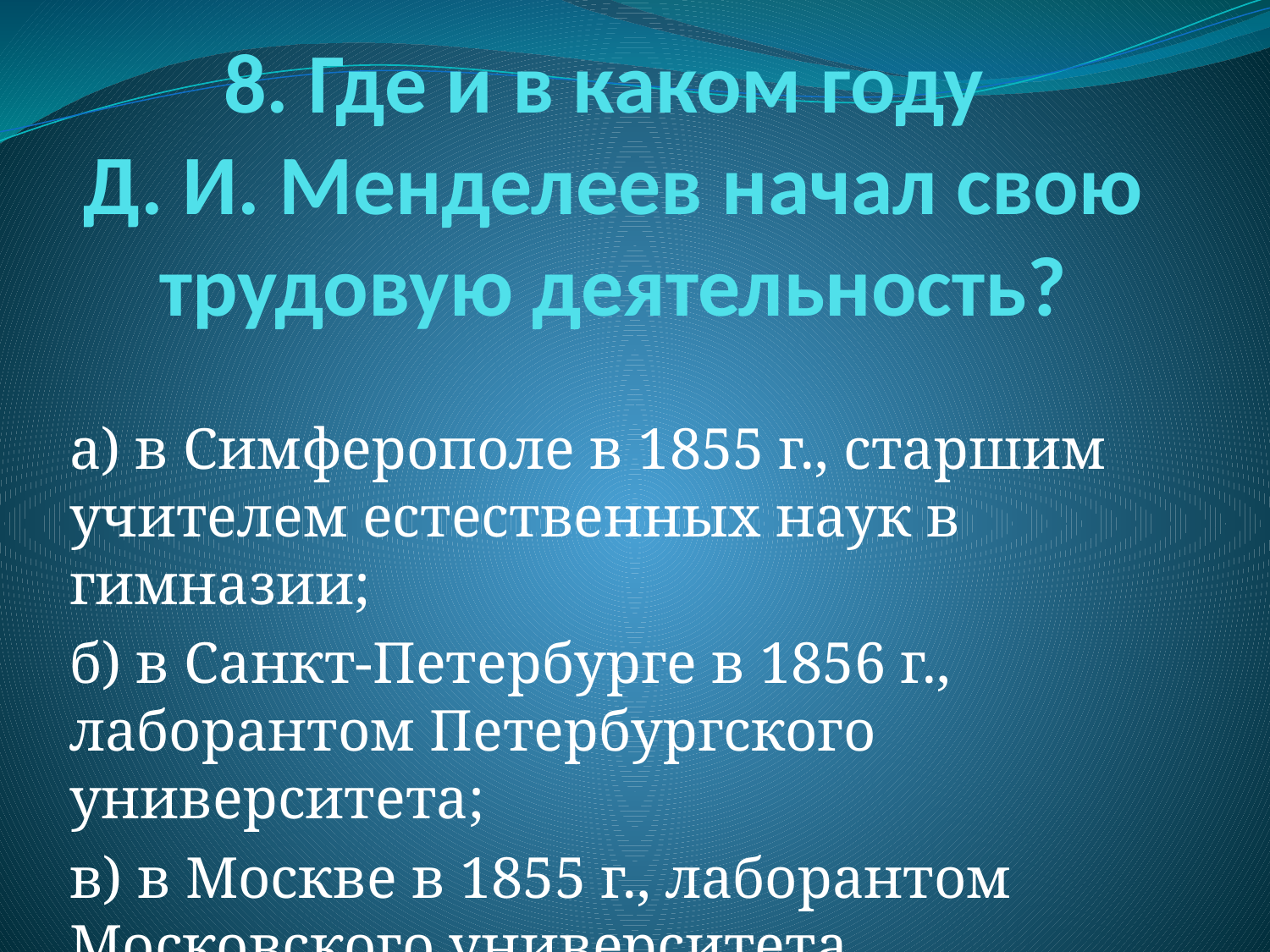

# 8. Где и в каком году Д. И. Менделеев начал свою трудовую деятельность?
а) в Симферополе в 1855 г., старшим учителем естественных наук в гимназии;
б) в Санкт-Петербурге в 1856 г., лаборантом Петербургского университета;
в) в Москве в 1855 г., лаборантом Московского университета.